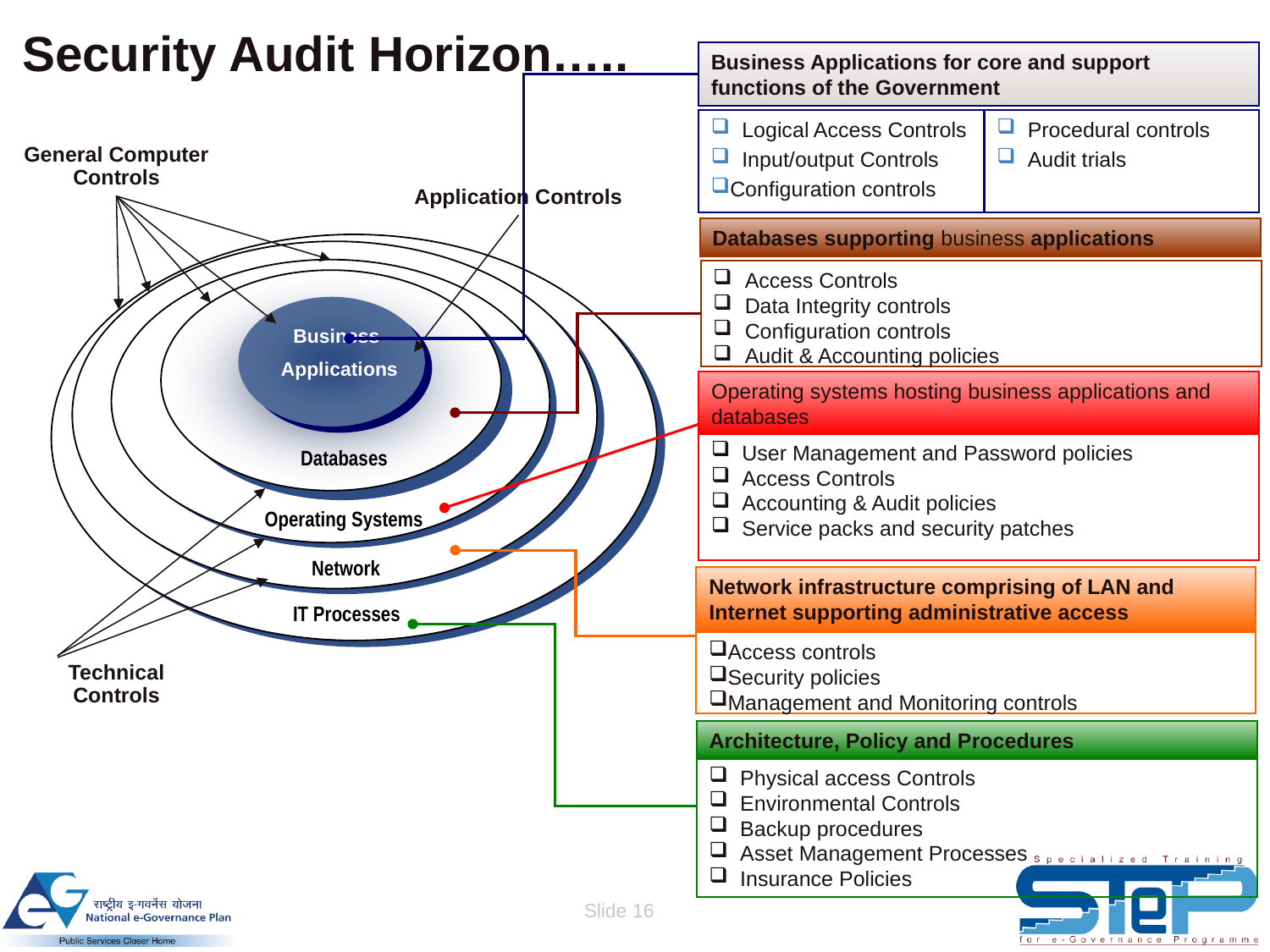

# Security Audit Horizon…..
Business Applications for core and support functions of the Government
  Logical Access Controls
  Input/output Controls
Configuration controls
  Procedural controls
  Audit trials
General Computer Controls
Application Controls
Databases supporting business applications
Access Controls
Data Integrity controls
Configuration controls
Audit & Accounting policies

IT Processes

Network

Operating Systems

Databases

Business
Applications
Operating systems hosting business applications and databases

  User Management and Password policies
  Access Controls
  Accounting & Audit policies
  Service packs and security patches
Technical Controls
Network infrastructure comprising of LAN and Internet supporting administrative access
Access controls
Security policies
Management and Monitoring controls
Architecture, Policy and Procedures
  Physical access Controls
  Environmental Controls
  Backup procedures
  Asset Management Processes
  Insurance Policies